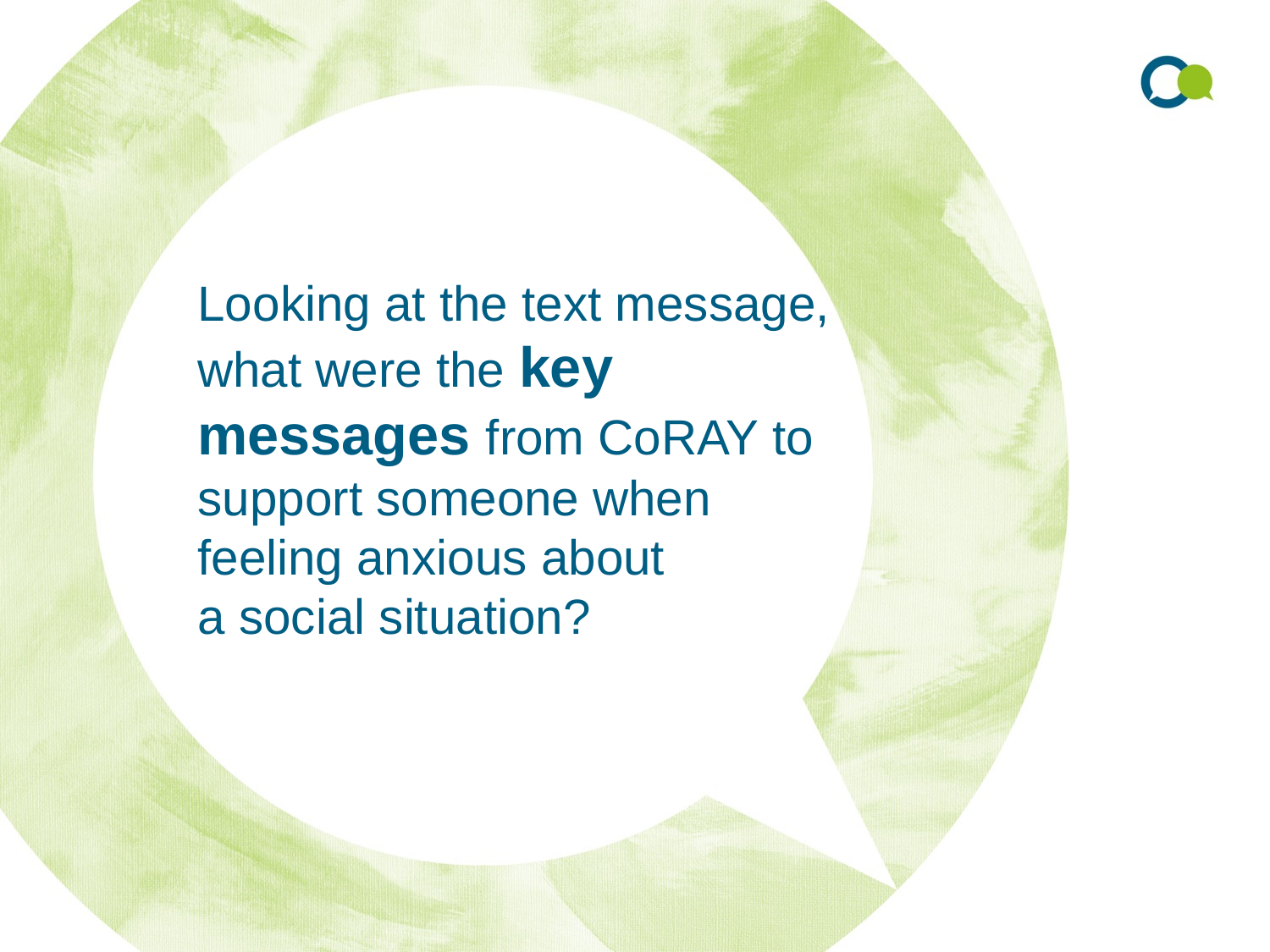

Looking at the text message, what were the key messages from CoRAY to support someone when feeling anxious about a social situation?